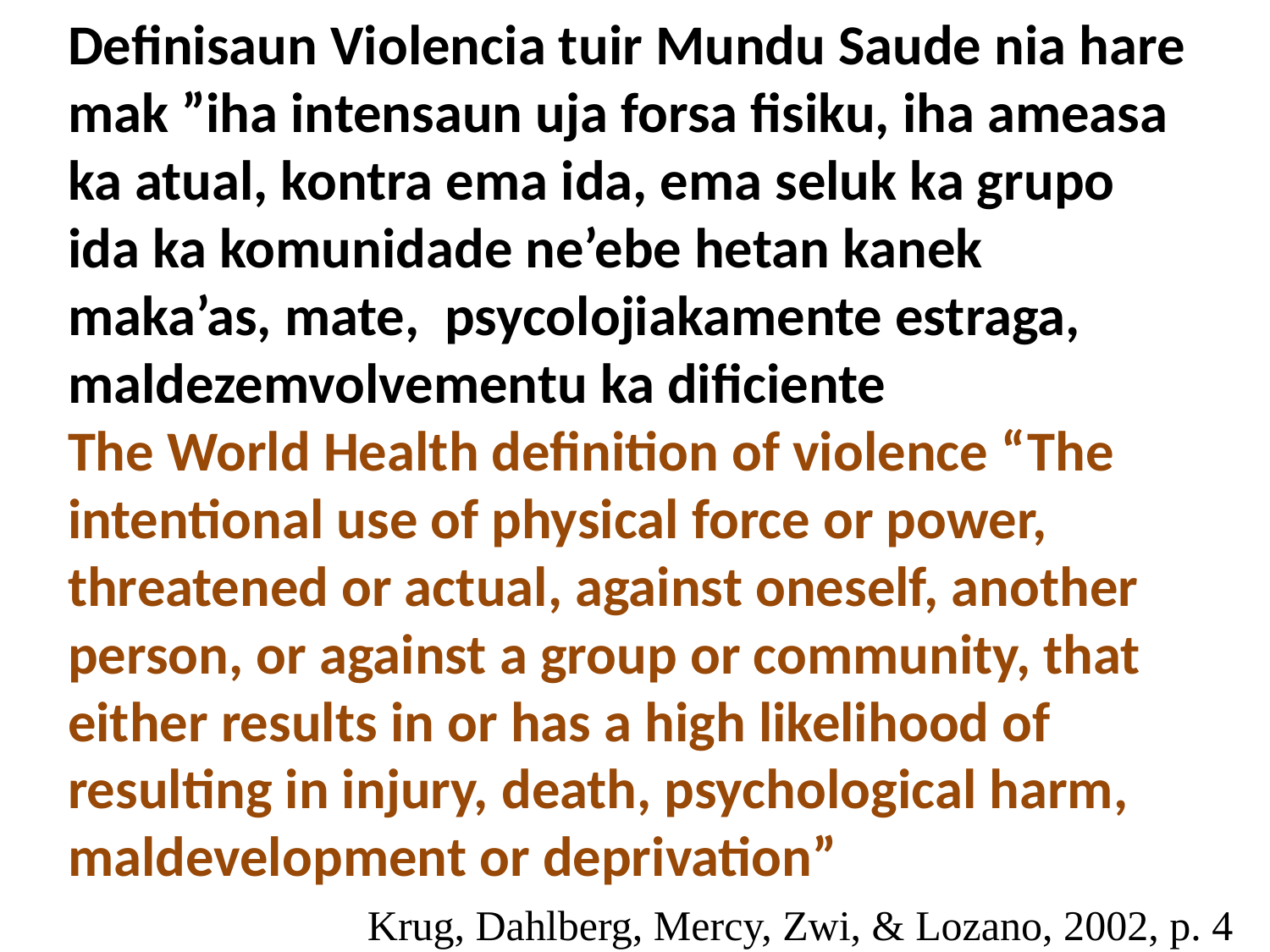

Definisaun Violencia tuir Mundu Saude nia hare mak ”iha intensaun uja forsa fisiku, iha ameasa ka atual, kontra ema ida, ema seluk ka grupo ida ka komunidade ne’ebe hetan kanek maka’as, mate,  psycolojiakamente estraga, maldezemvolvementu ka dificiente
The World Health definition of violence “The intentional use of physical force or power, threatened or actual, against oneself, another person, or against a group or community, that either results in or has a high likelihood of resulting in injury, death, psychological harm, maldevelopment or deprivation”

Krug, Dahlberg, Mercy, Zwi, & Lozano, 2002, p. 4